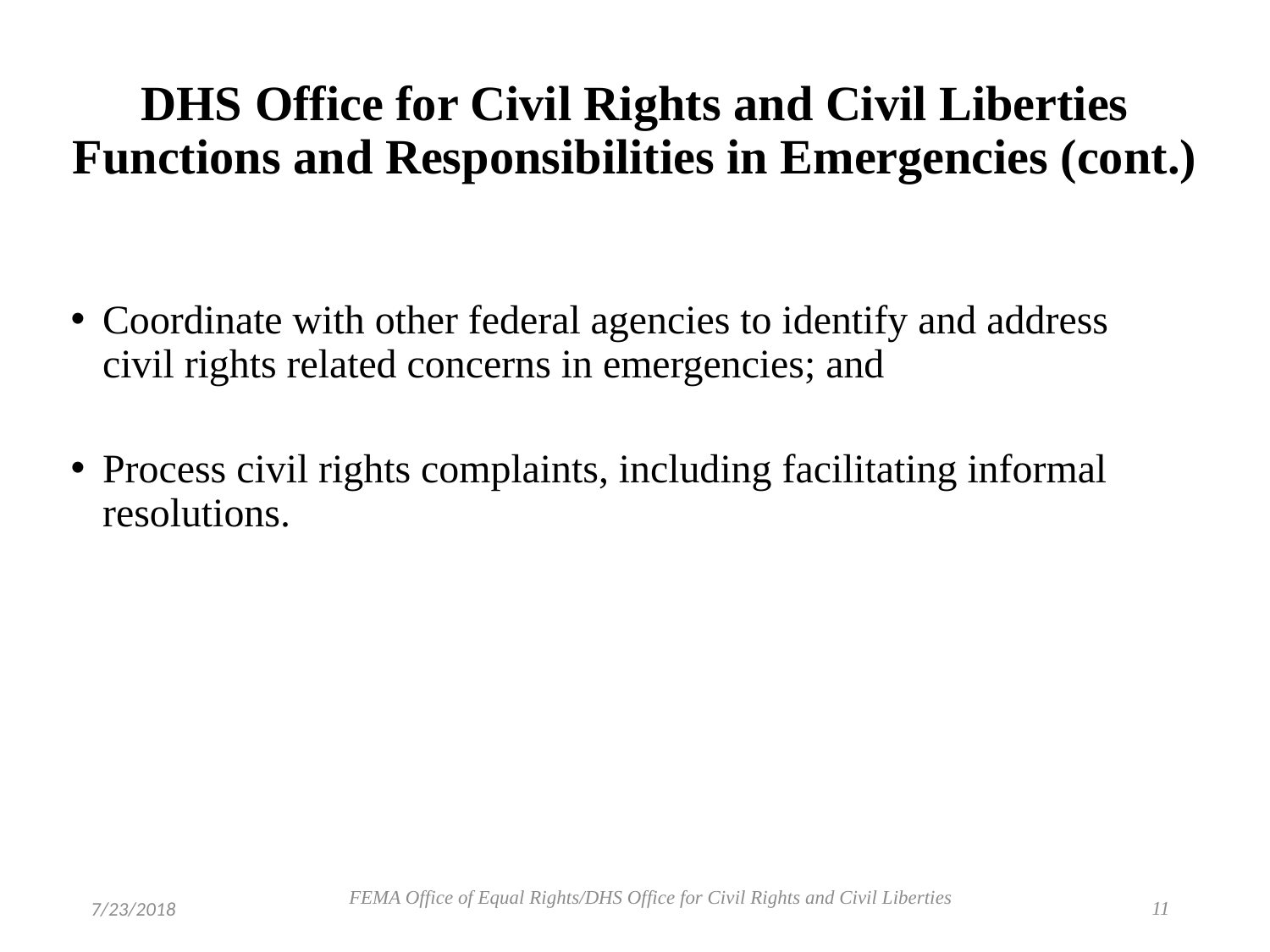

# DHS Office for Civil Rights and Civil Liberties Functions and Responsibilities in Emergencies (cont.)

Coordinate with other federal agencies to identify and address civil rights related concerns in emergencies; and
Process civil rights complaints, including facilitating informal resolutions.

11
7/23/2018
FEMA Office of Equal Rights/DHS Office for Civil Rights and Civil Liberties